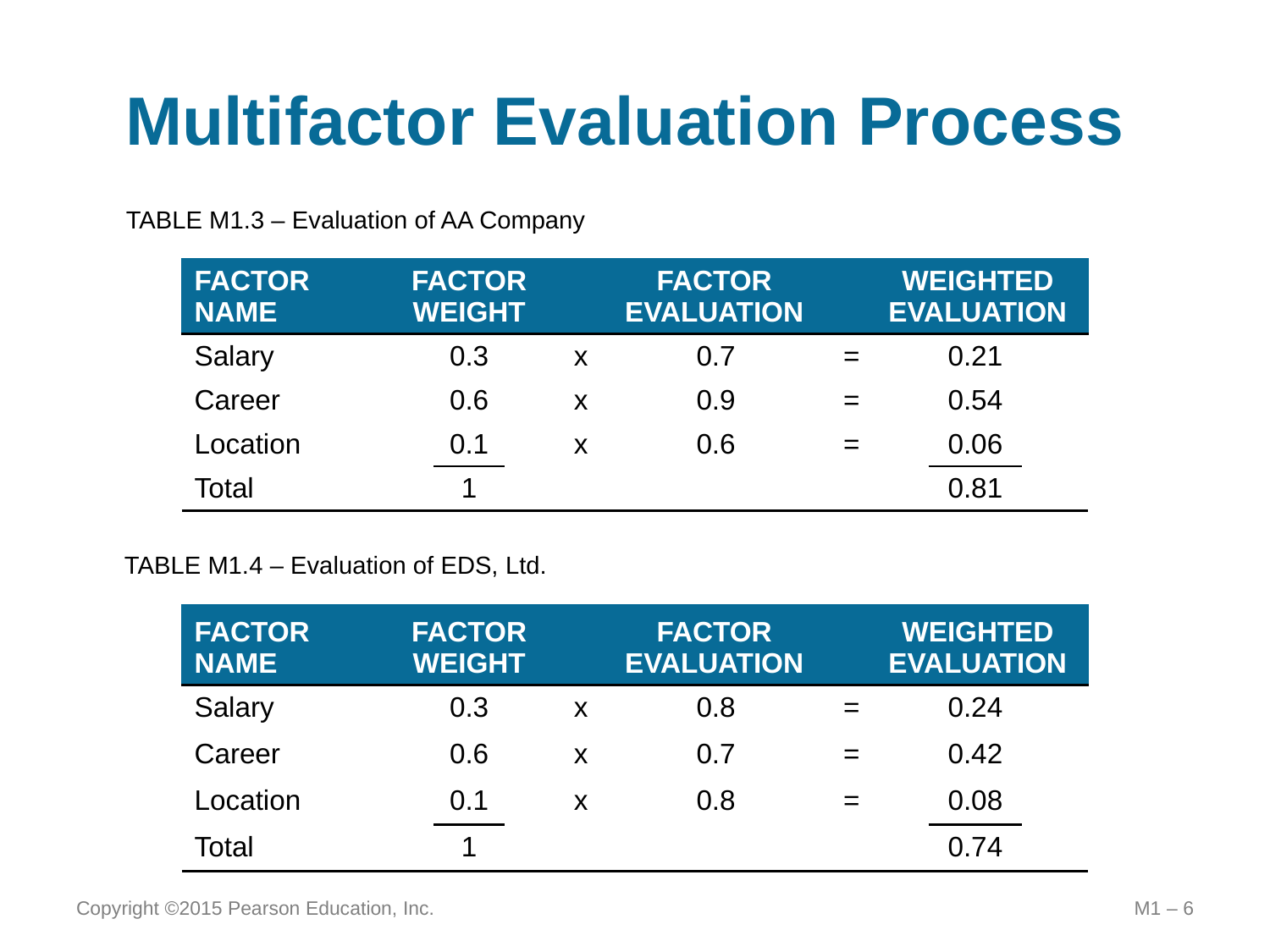

# Multifactor Evaluation Process
TABLE M1.3 – Evaluation of AA Company
| FACTOR NAME | FACTOR WEIGHT |  |  | FACTOR EVALUATION |  |  | WEIGHTED EVALUATION |  |  |
| --- | --- | --- | --- | --- | --- | --- | --- | --- | --- |
| Salary |  | 0.3 |  | x | 0.7 | = |  | 0.21 |  |
| Career |  | 0.6 |  | x | 0.9 | = |  | 0.54 |  |
| Location |  | 0.1 |  | x | 0.6 | = |  | 0.06 |  |
| Total |  | 1 |  |  |  |  |  | 0.81 |  |
TABLE M1.4 – Evaluation of EDS, Ltd.
| FACTOR NAME | FACTOR WEIGHT |  |  | FACTOR EVALUATION |  |  | WEIGHTED EVALUATION |  |  |
| --- | --- | --- | --- | --- | --- | --- | --- | --- | --- |
| Salary |  | 0.3 |  | x | 0.8 | = |  | 0.24 |  |
| Career |  | 0.6 |  | x | 0.7 | = |  | 0.42 |  |
| Location |  | 0.1 |  | x | 0.8 | = |  | 0.08 |  |
| Total |  | 1 |  |  |  |  |  | 0.74 |  |
Copyright ©2015 Pearson Education, Inc.
M1 – 6